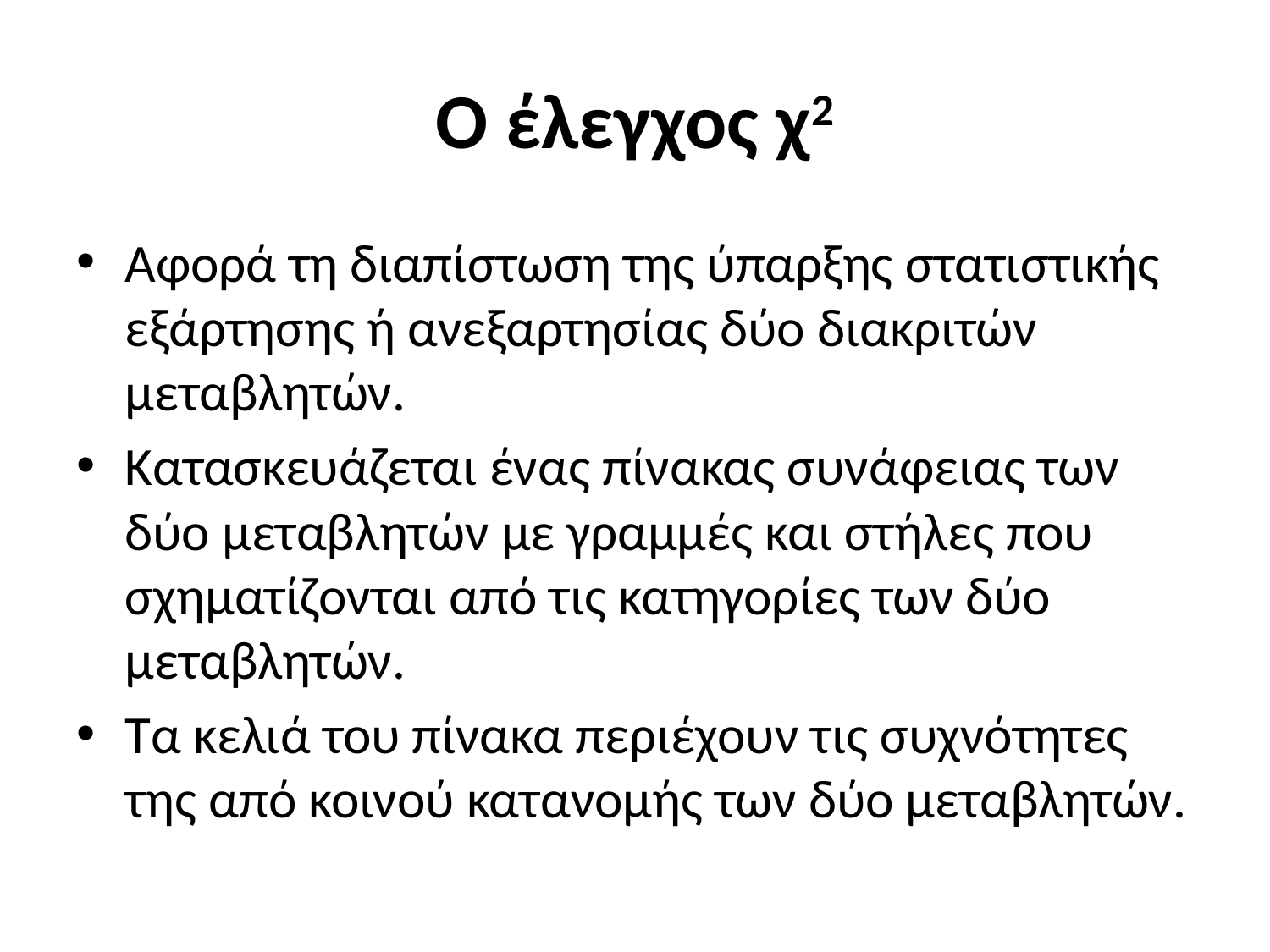

# O έλεγχος χ2
Αφορά τη διαπίστωση της ύπαρξης στατιστικής εξάρτησης ή ανεξαρτησίας δύο διακριτών μεταβλητών.
Κατασκευάζεται ένας πίνακας συνάφειας των δύο μεταβλητών με γραμμές και στήλες που σχηματίζονται από τις κατηγορίες των δύο μεταβλητών.
Τα κελιά του πίνακα περιέχουν τις συχνότητες της από κοινού κατανομής των δύο μεταβλητών.